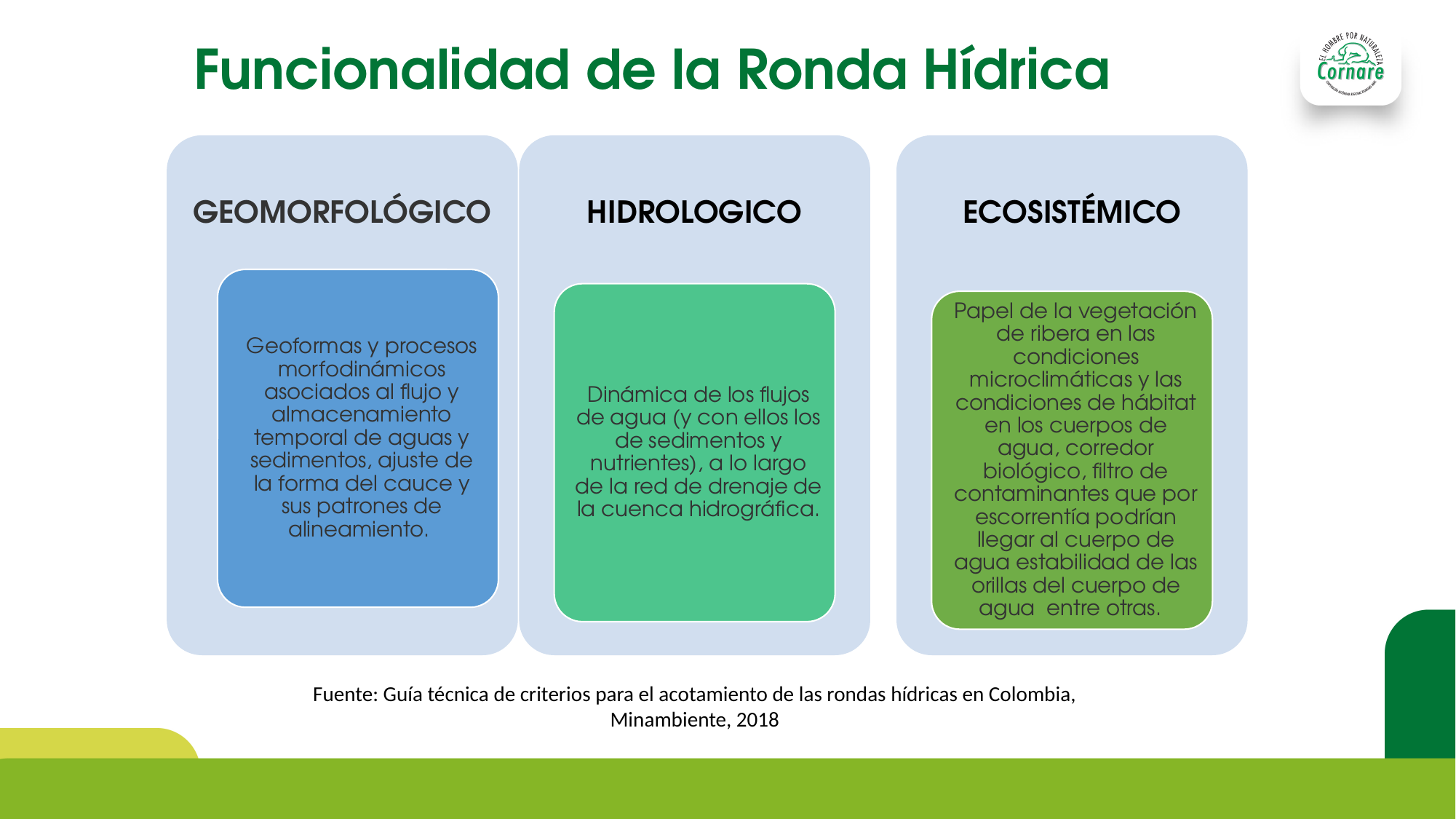

Funcionalidad de la Ronda Hídrica
GEOMORFOLÓGICO
Geoformas y procesos morfodinámicos asociados al flujo y almacenamiento temporal de aguas y sedimentos, ajuste de la forma del cauce y sus patrones de alineamiento.
HIDROLOGICO
Dinámica de los flujos de agua (y con ellos los de sedimentos y nutrientes), a lo largo de la red de drenaje de la cuenca hidrográfica.
ECOSISTÉMICO
Papel de la vegetación de ribera en las condiciones microclimáticas y las condiciones de hábitat en los cuerpos de agua, corredor biológico, filtro de contaminantes que por escorrentía podrían llegar al cuerpo de agua estabilidad de las orillas del cuerpo de agua  entre otras.

Fuente: Guía técnica de criterios para el acotamiento de las rondas hídricas en Colombia, Minambiente, 2018